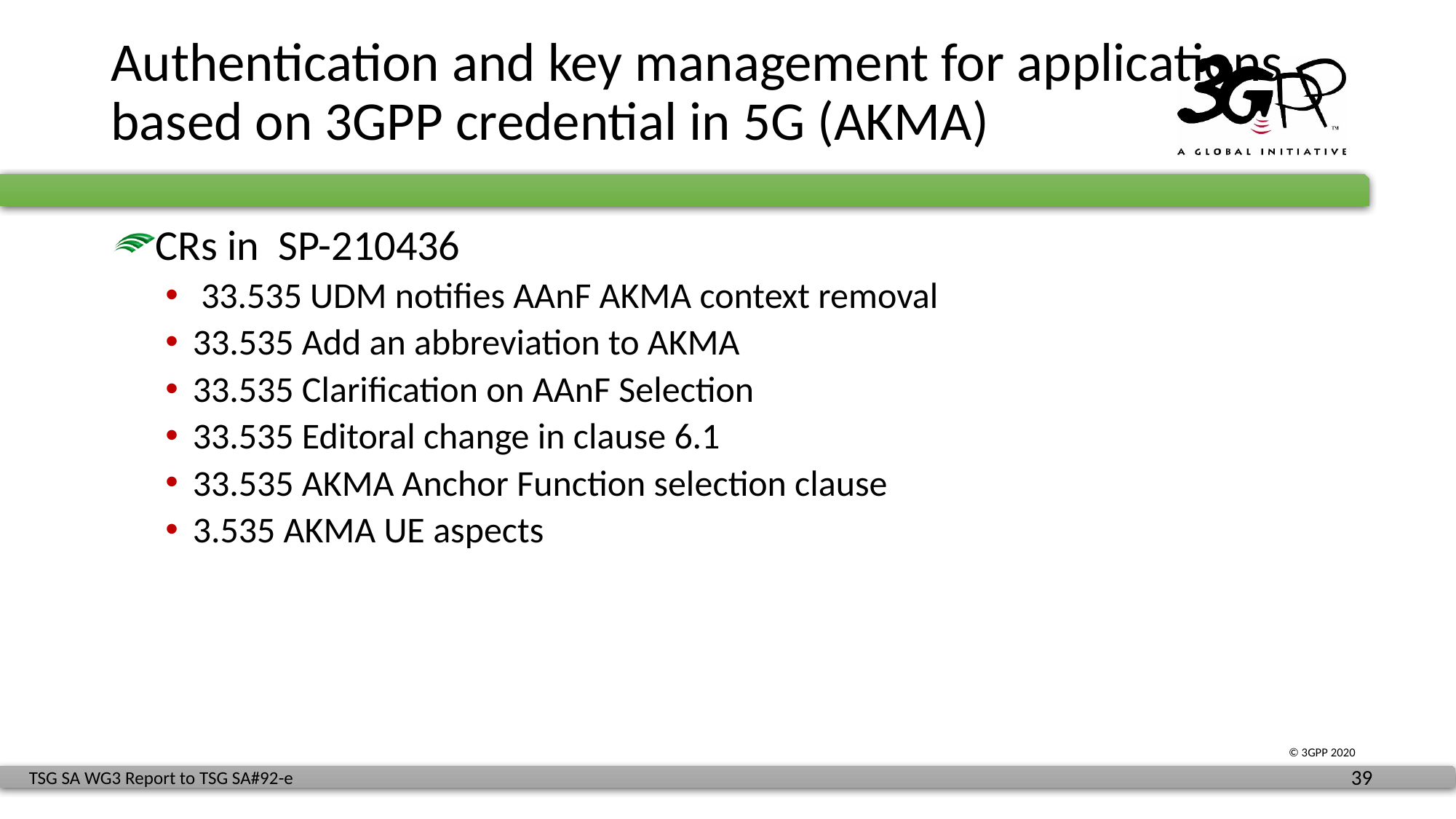

# Authentication and key management for applications based on 3GPP credential in 5G (AKMA)
CRs in  SP-210436
 33.535 UDM notifies AAnF AKMA context removal
33.535 Add an abbreviation to AKMA
33.535 Clarification on AAnF Selection
33.535 Editoral change in clause 6.1
33.535 AKMA Anchor Function selection clause
3.535 AKMA UE aspects